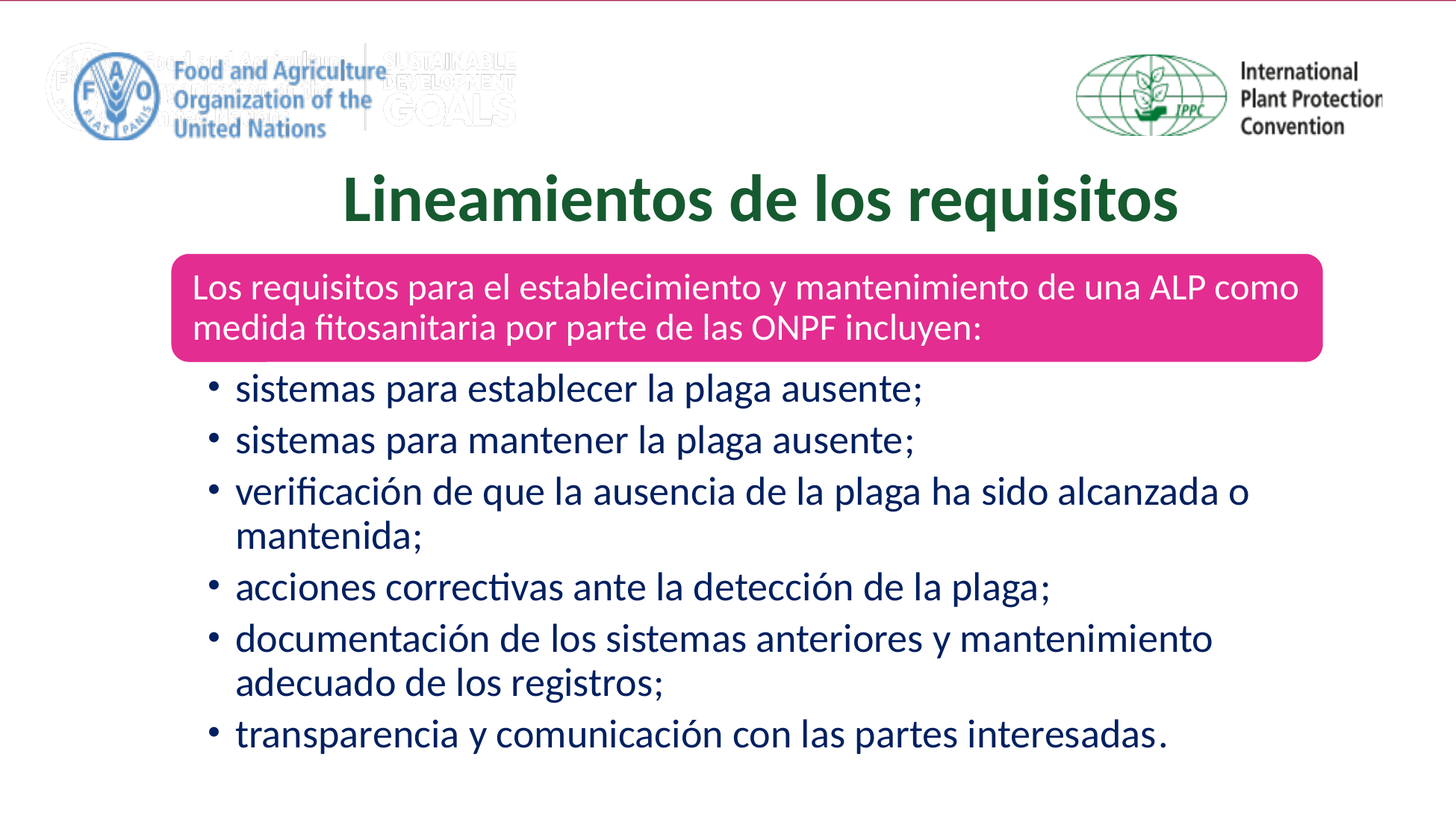

Lineamientos de los requisitos
Los requisitos para el establecimiento y mantenimiento de una ALP como medida fitosanitaria por parte de las ONPF incluyen:
sistemas para establecer la plaga ausente;
sistemas para mantener la plaga ausente;
verificación de que la ausencia de la plaga ha sido alcanzada o mantenida;
acciones correctivas ante la detección de la plaga;
documentación de los sistemas anteriores y mantenimiento adecuado de los registros;
transparencia y comunicación con las partes interesadas.